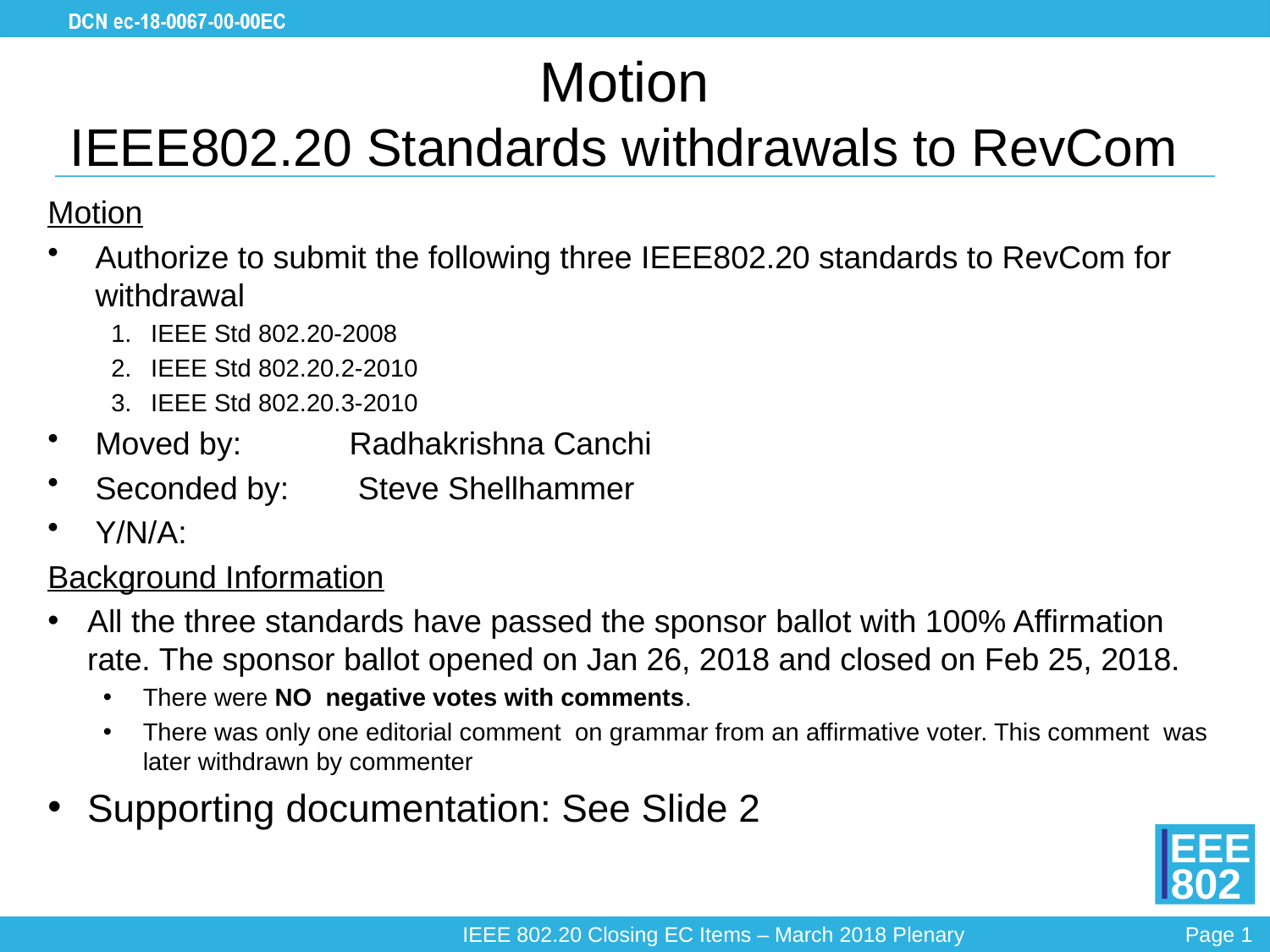

# Motion IEEE802.20 Standards withdrawals to RevCom
Motion
Authorize to submit the following three IEEE802.20 standards to RevCom for withdrawal
IEEE Std 802.20-2008
IEEE Std 802.20.2-2010
IEEE Std 802.20.3-2010
Moved by:	Radhakrishna Canchi
Seconded by:	 Steve Shellhammer
Y/N/A:
Background Information
All the three standards have passed the sponsor ballot with 100% Affirmation rate. The sponsor ballot opened on Jan 26, 2018 and closed on Feb 25, 2018.
There were NO  negative votes with comments.
There was only one editorial comment  on grammar from an affirmative voter. This comment  was later withdrawn by commenter
Supporting documentation: See Slide 2